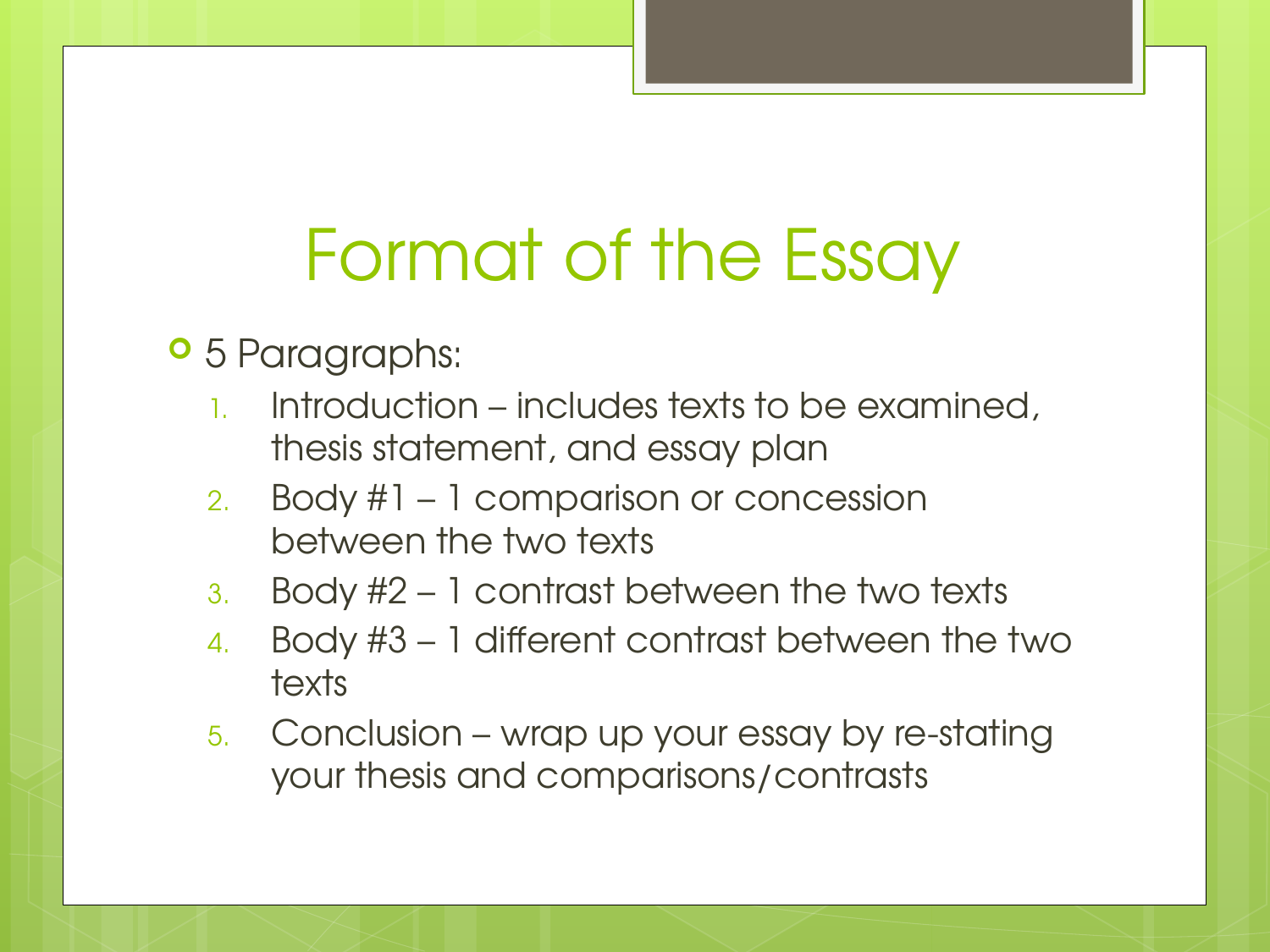

# Format of the Essay
5 Paragraphs:
Introduction – includes texts to be examined, thesis statement, and essay plan
Body #1 – 1 comparison or concession between the two texts
Body #2 – 1 contrast between the two texts
Body #3 – 1 different contrast between the two texts
Conclusion – wrap up your essay by re-stating your thesis and comparisons/contrasts